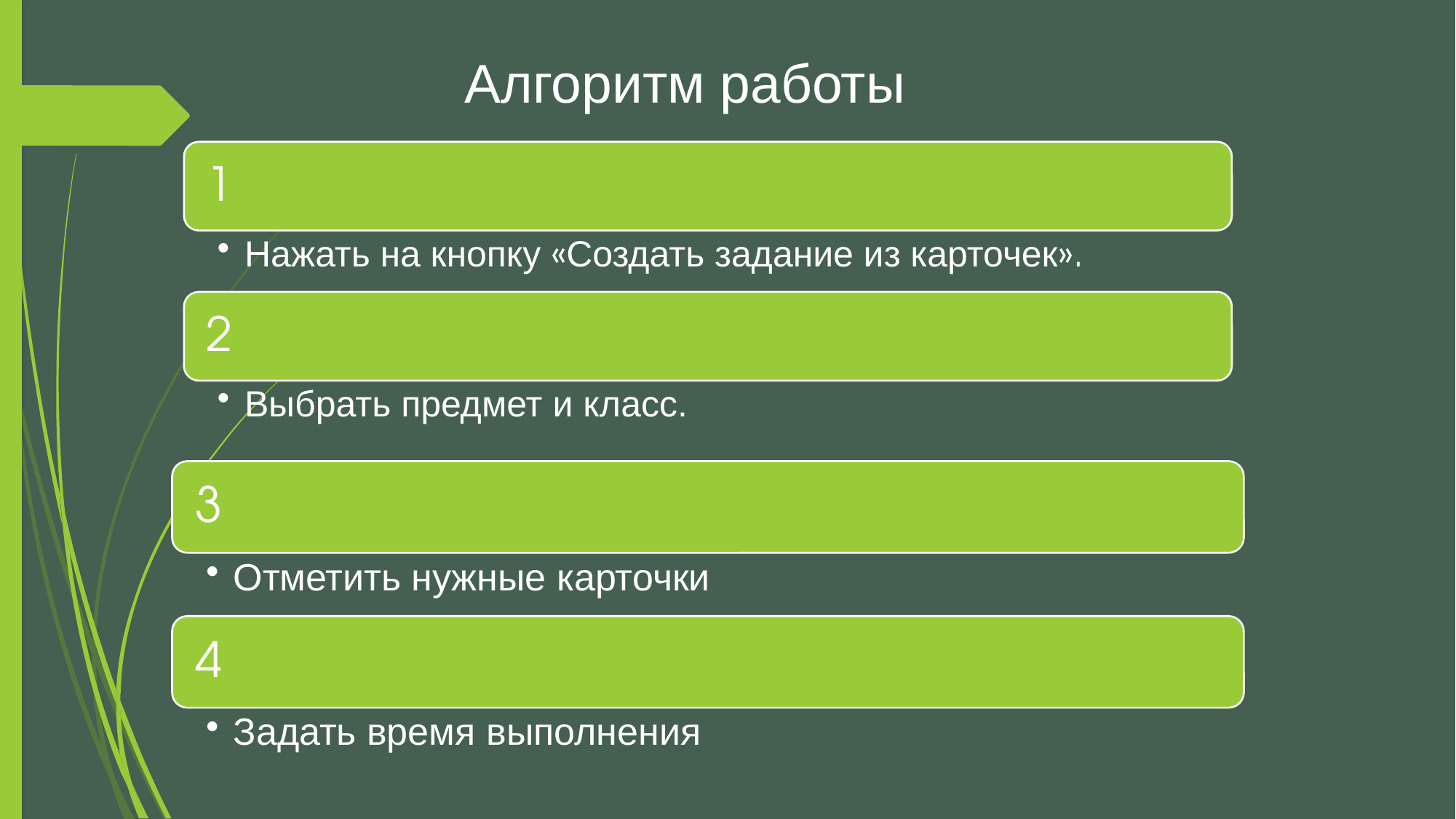

# Алгоритм работы
1
Нажать на кнопку «Создать задание из карточек».
2
Выбрать предмет и класс.
3
Отметить нужные карточки
4
Задать время выполнения